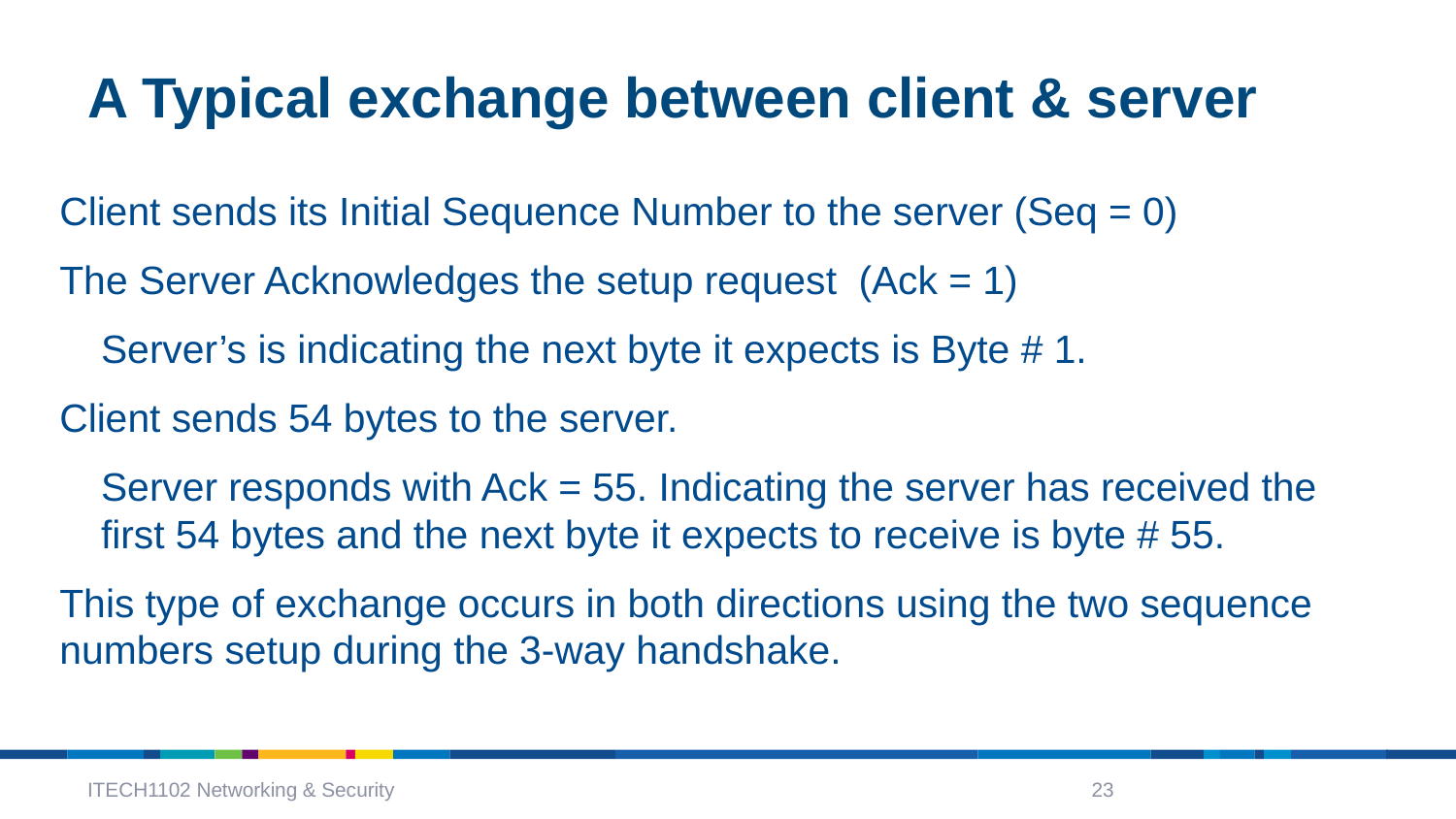

# A Typical exchange between client & server
Client sends its Initial Sequence Number to the server (Seq = 0)
The Server Acknowledges the setup request  (Ack = 1)
Server’s is indicating the next byte it expects is Byte # 1.
Client sends 54 bytes to the server.
Server responds with Ack = 55. Indicating the server has received the first 54 bytes and the next byte it expects to receive is byte # 55.
This type of exchange occurs in both directions using the two sequence numbers setup during the 3-way handshake.
ITECH1102 Networking & Security
23